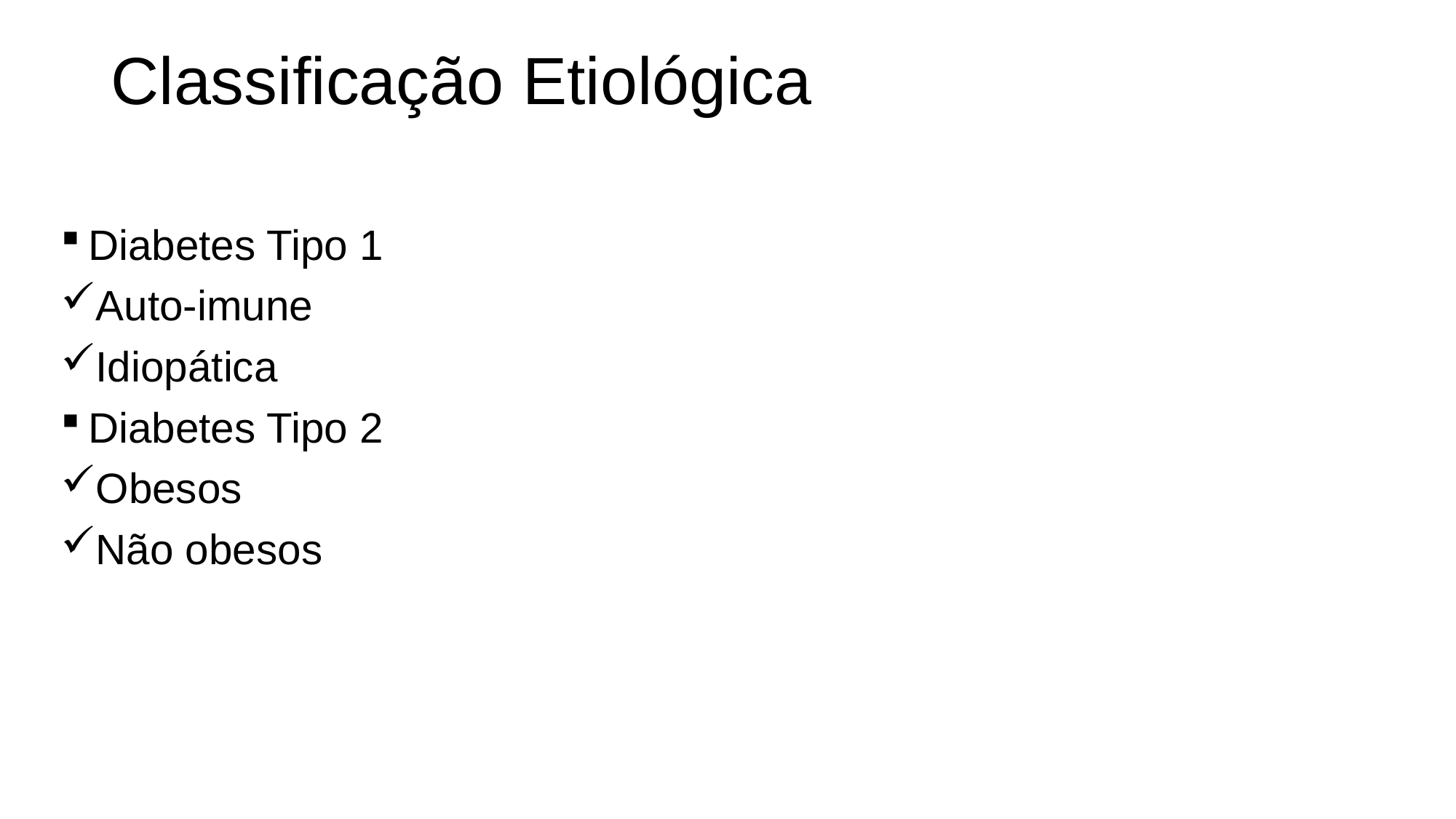

# Classificação Etiológica
Diabetes Tipo 1
Auto-imune
Idiopática
Diabetes Tipo 2
Obesos
Não obesos